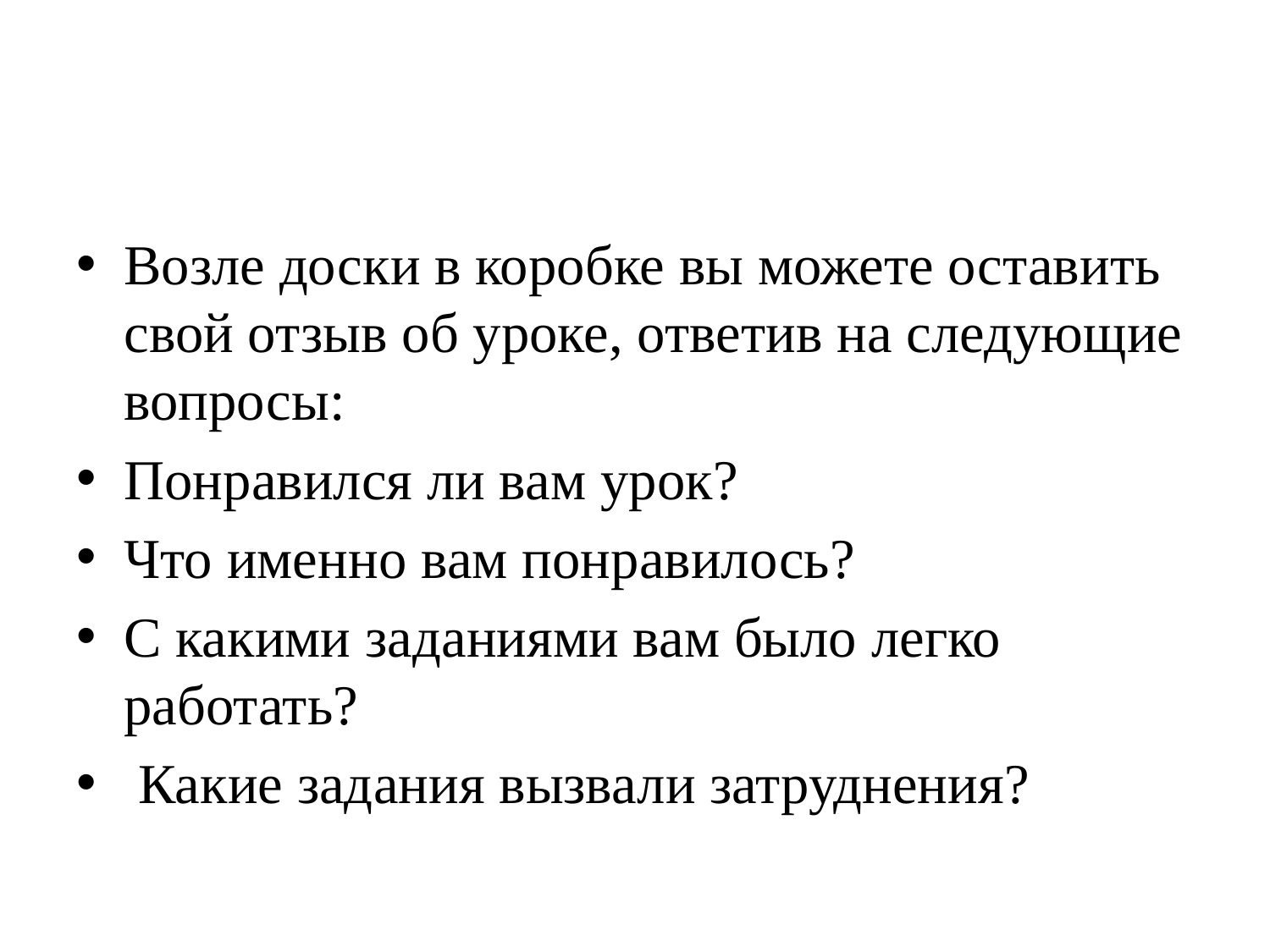

#
Возле доски в коробке вы можете оставить свой отзыв об уроке, ответив на следующие вопросы:
Понравился ли вам урок?
Что именно вам понравилось?
С какими заданиями вам было легко работать?
 Какие задания вызвали затруднения?